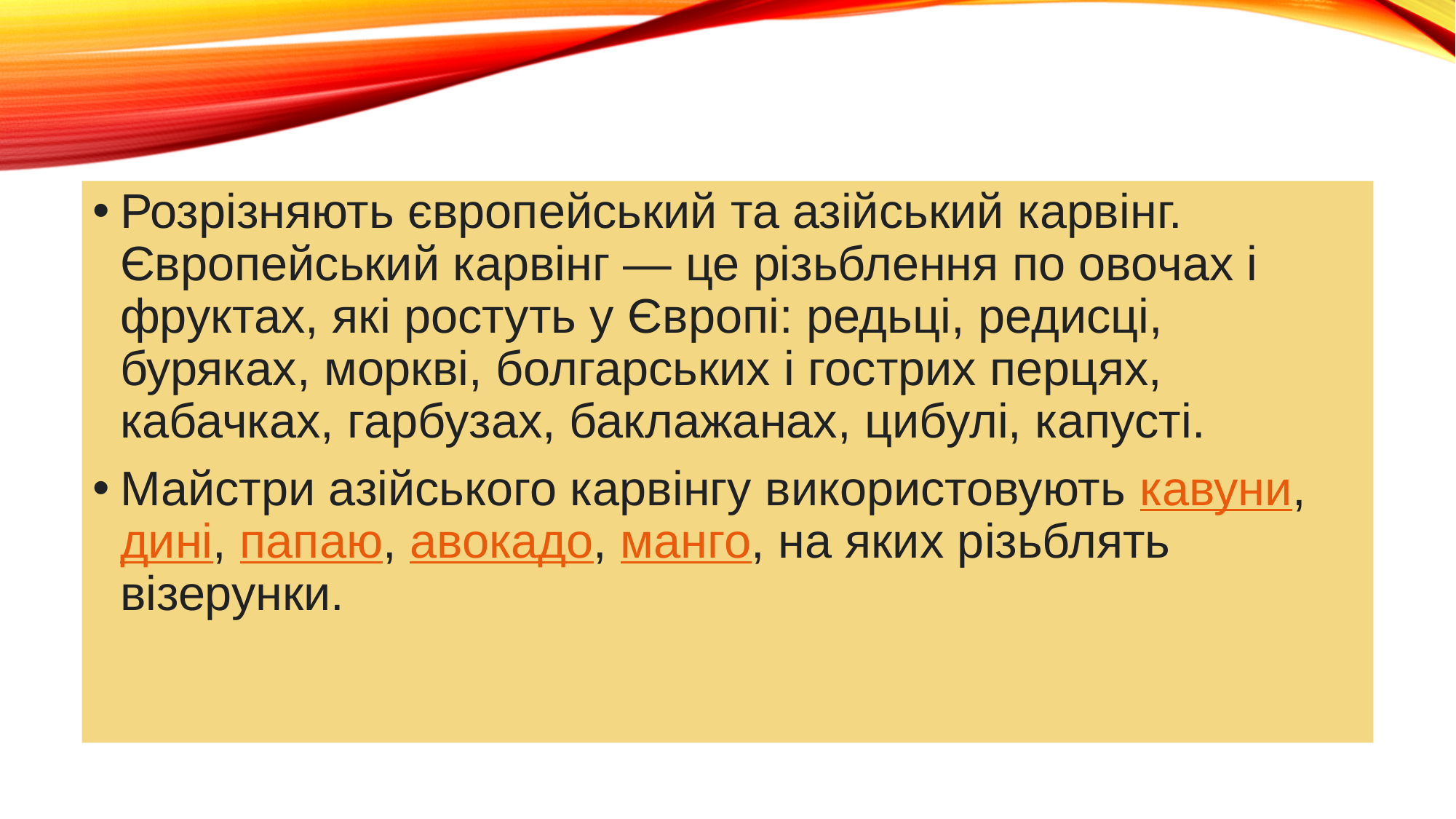

Розрізняють європейський та азійський карвінг. Європейський карвінг — це різьблення по овочах і фруктах, які ростуть у Європі: редьці, редисці, буряках, моркві, болгарських і гострих перцях, кабачках, гарбузах, баклажанах, цибулі, капусті.
Майстри азійського карвінгу використовують кавуни, дині, папаю, авокадо, манго, на яких різьблять візерунки.